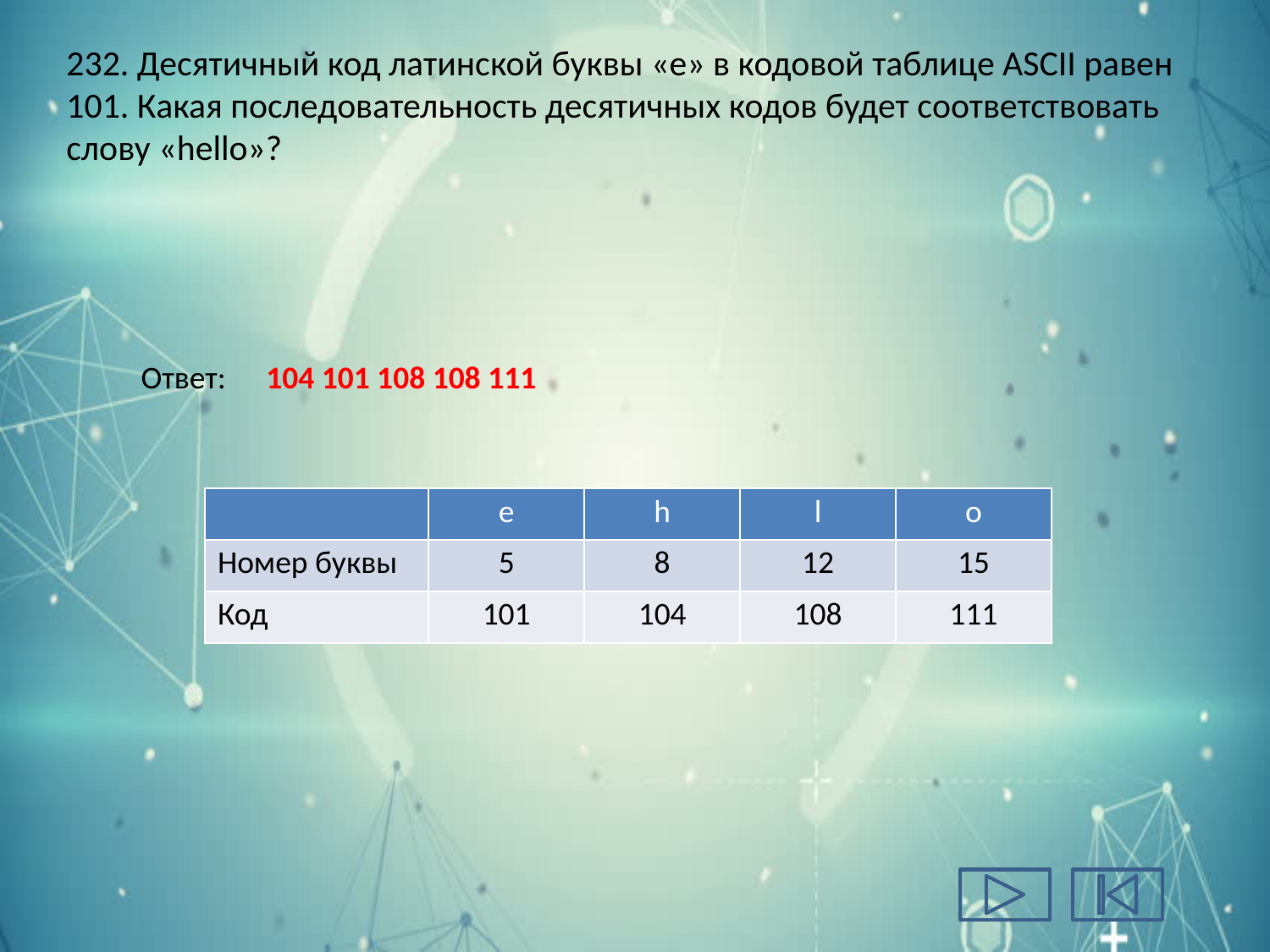

# 232. Десятичный код латинской буквы «е» в кодовой таблице ASCII равен 101. Какая последовательность десятичных кодов будет соответствовать слову «hello»?
Ответ:
104 101 108 108 111
|  | e | h | l | o |
| --- | --- | --- | --- | --- |
| Номер буквы | 5 | 8 | 12 | 15 |
| Код | 101 | 104 | 108 | 111 |